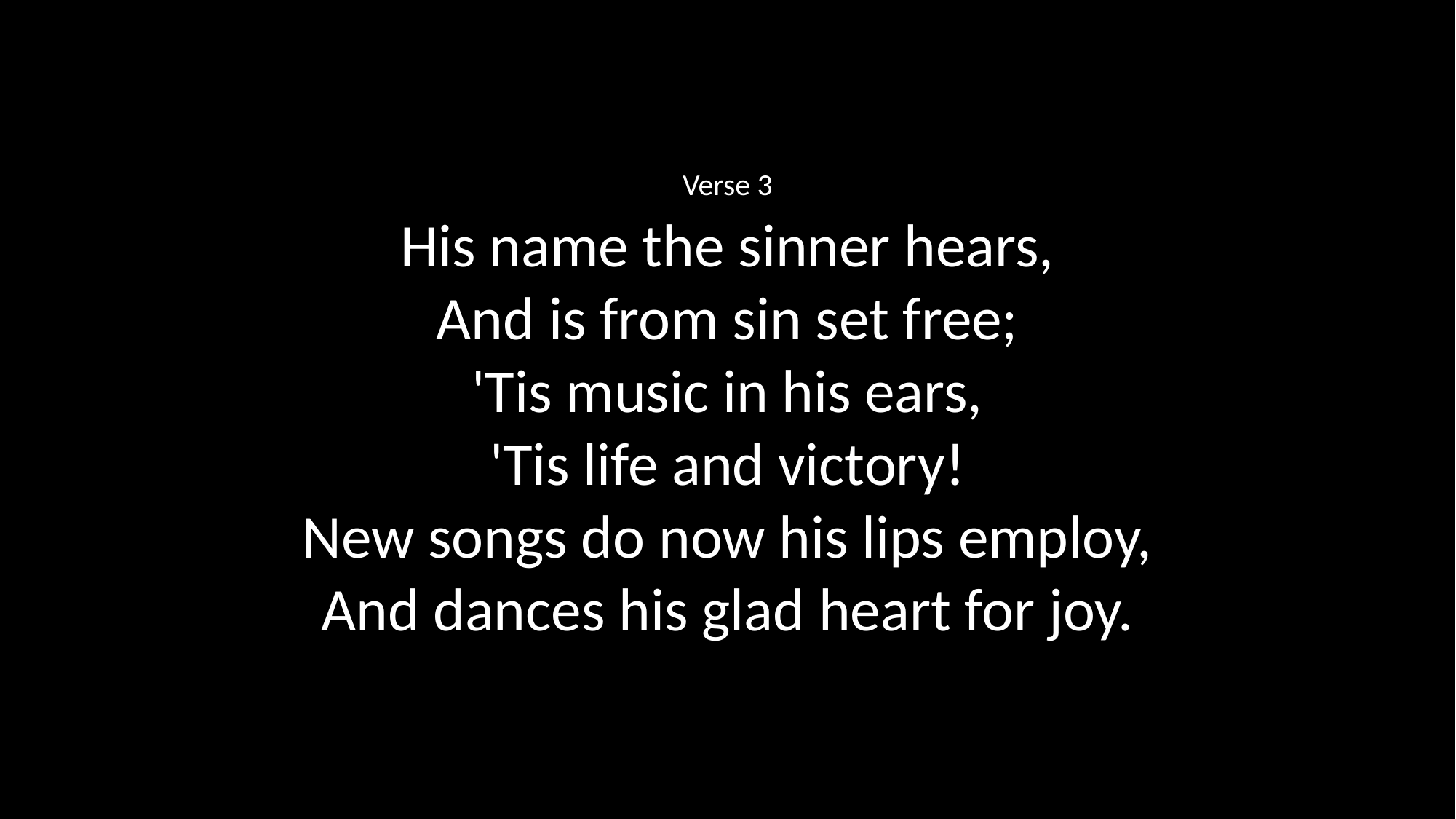

Verse 3
His name the sinner hears,
And is from sin set free;
'Tis music in his ears,
'Tis life and victory!
New songs do now his lips employ,
And dances his glad heart for joy.